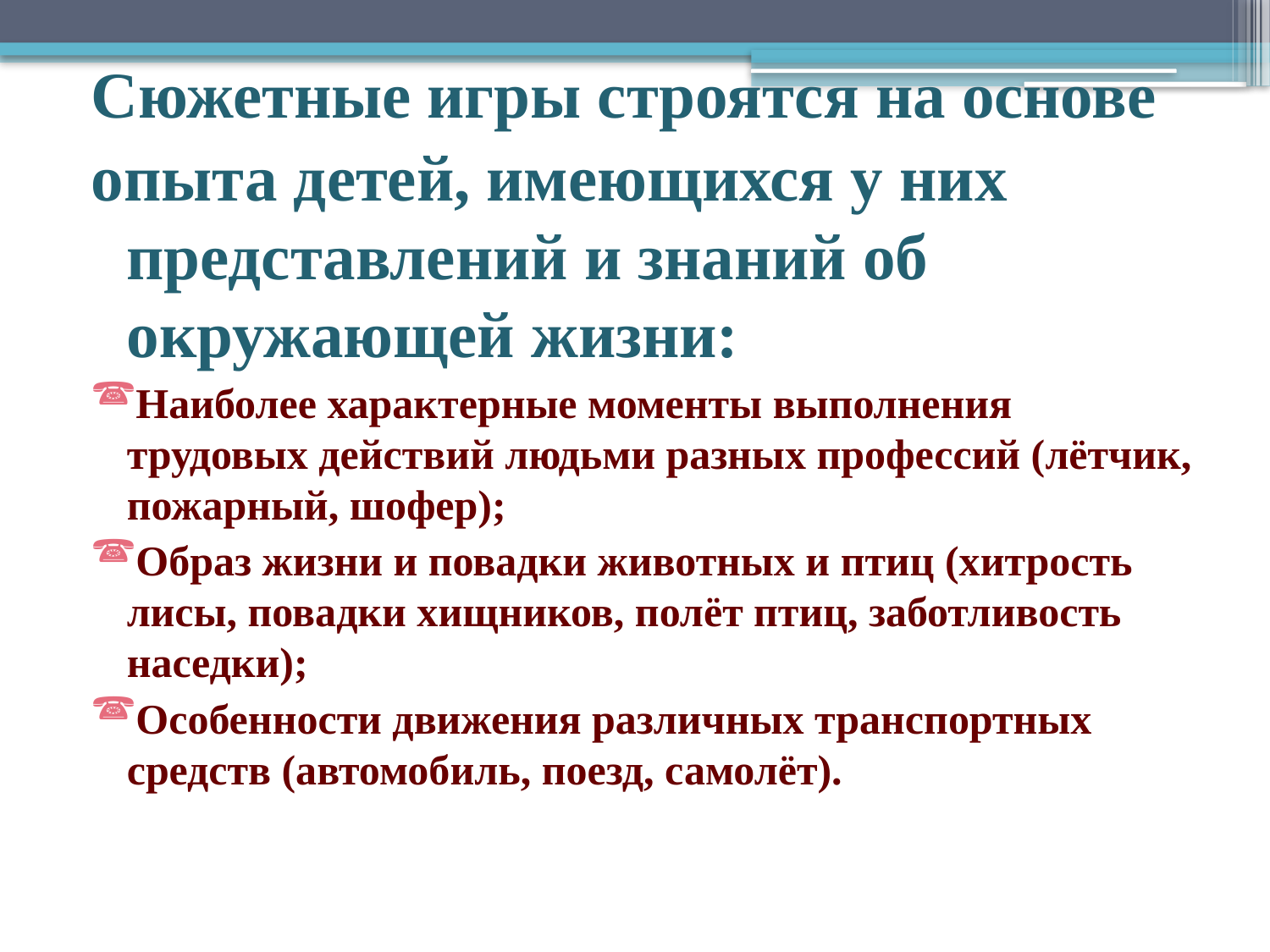

Сюжетные игры строятся на основе
опыта детей, имеющихся у них представлений и знаний об окружающей жизни:
Наиболее характерные моменты выполнения трудовых действий людьми разных профессий (лётчик, пожарный, шофер);
Образ жизни и повадки животных и птиц (хитрость лисы, повадки хищников, полёт птиц, заботливость наседки);
Особенности движения различных транспортных средств (автомобиль, поезд, самолёт).

#